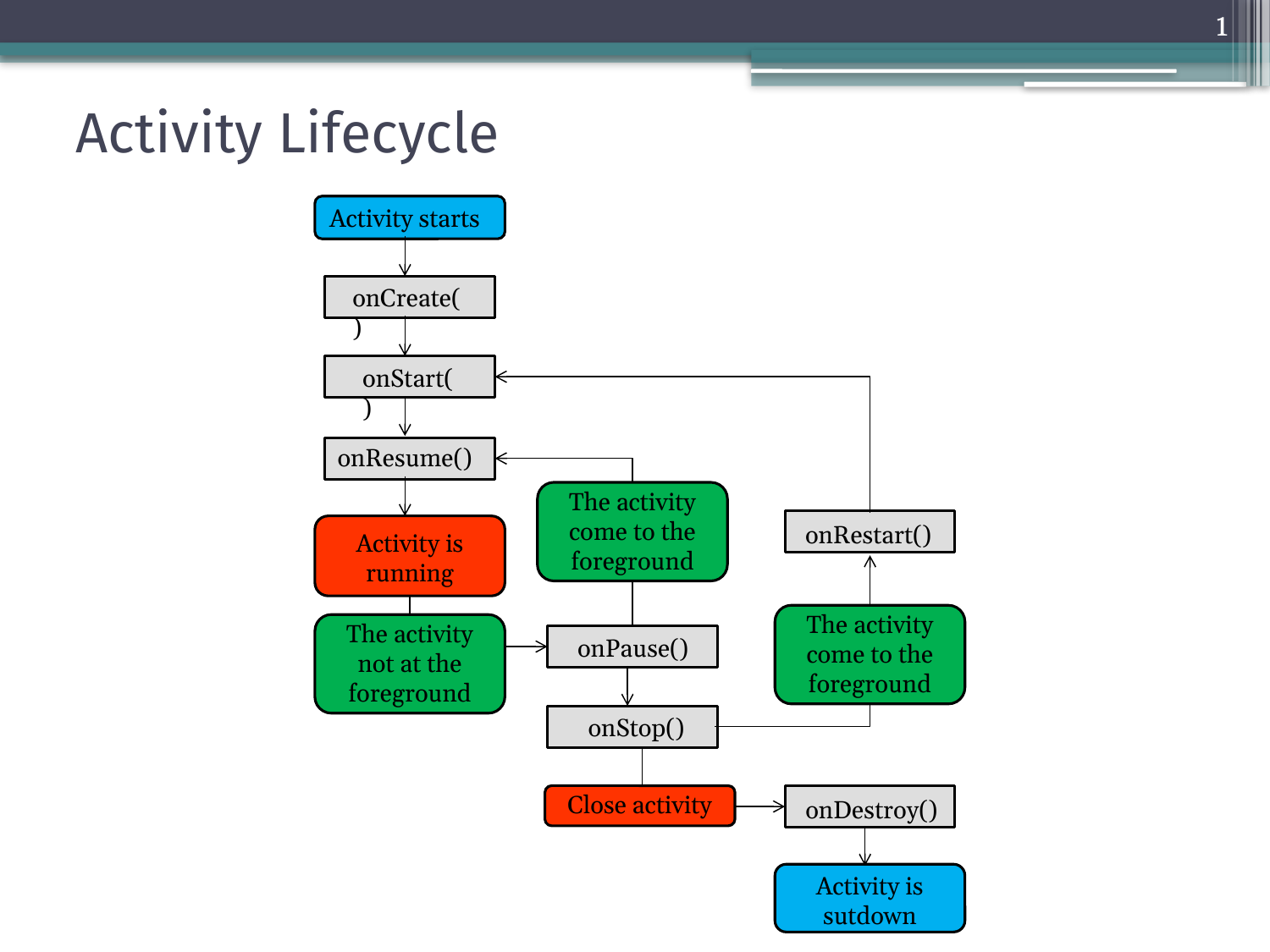

1
# Activity Lifecycle

Activity starts

onCreate()

onStart()
onResume()

The activity come to the foreground

onRestart()

Activity is running
The activity come to the foreground

The activity not at the foreground

onPause()
onStop()

Close activity

onDestroy()

Activity is sutdown